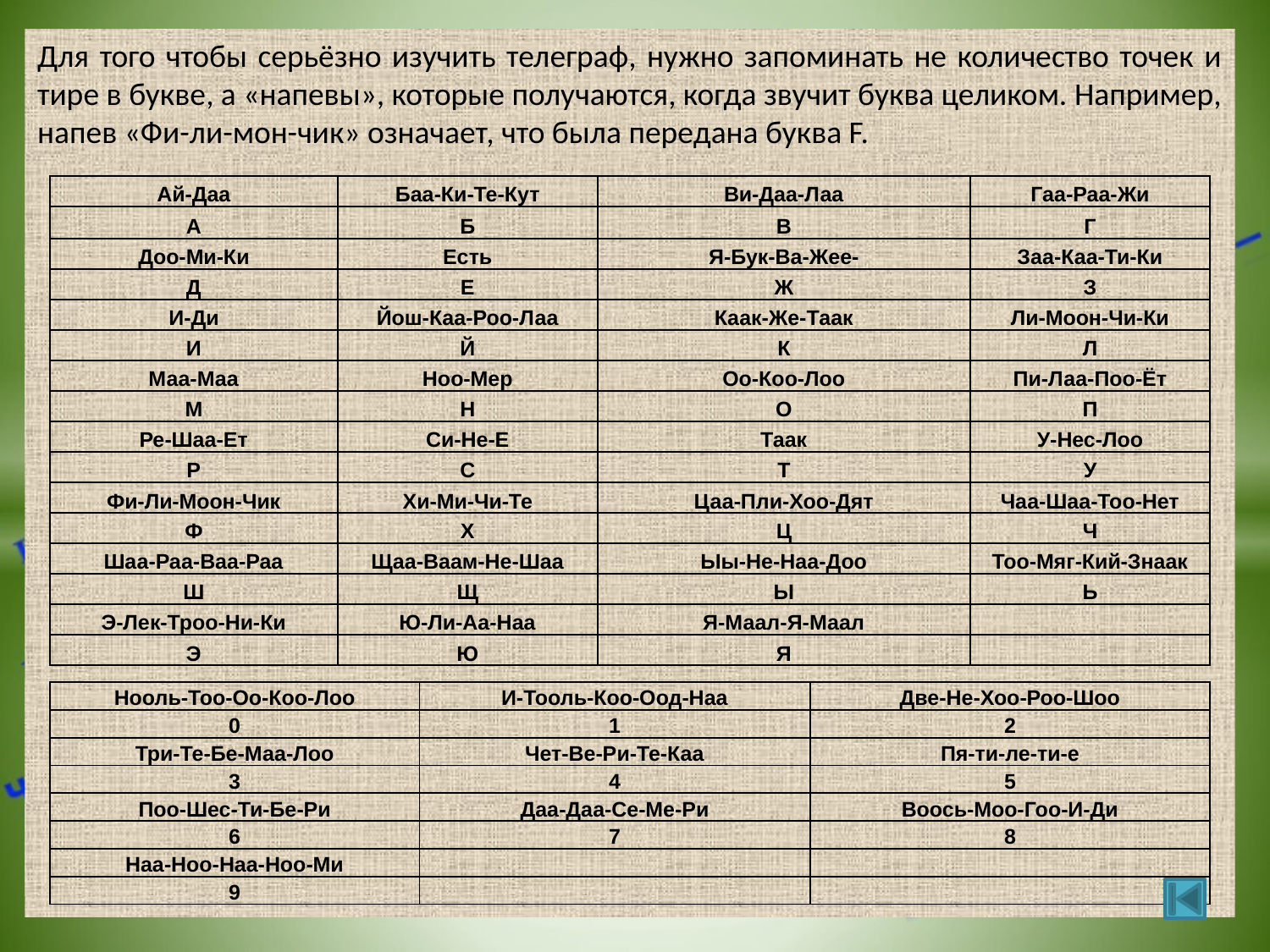

Для того чтобы серьёзно изучить телеграф, нужно запоминать не количество точек и тире в букве, а «напевы», которые получаются, когда звучит буква целиком. Например, напев «Фи-ли-мон-чик» означает, что была передана буква F.

| Ай-Даа | Баа-Ки-Те-Кут | Ви-Даа-Лаа | Гаа-Раа-Жи |
| --- | --- | --- | --- |
| А | Б | В | Г |
| Дoo-Ми-Ки | Есть | Я-Бук-Ва-Жее- | Заа-Каа-Ти-Ки |
| Д | Е | Ж | З |
| И-Ди | Йош-Каа-Роо-Лаа | Каак-Же-Таак | Ли-Моон-Чи-Ки |
| И | Й | К | Л |
| Маа-Маа | Ноо-Мер | Оо-Коо-Лоо | Пи-Лаа-Поо-Ёт |
| М | Н | О | П |
| Ре-Шаа-Ет | Си-Не-Е | Таак | У-Нес-Лоо |
| Р | С | Т | У |
| Фи-Ли-Моон-Чик | Хи-Ми-Чи-Те | Цаа-Пли-Хоо-Дят | Чаа-Шаа-Тоо-Нет |
| Ф | Х | Ц | Ч |
| Шаа-Раа-Ваа-Раа | Щаа-Ваам-Не-Шаа | Ыы-Не-Наа-Доо | Тоо-Мяг-Кий-Знаак |
| Ш | Щ | Ы | Ь |
| Э-Лек-Троо-Ни-Ки | Ю-Ли-Аа-Наа | Я-Маал-Я-Маал |  |
| Э | Ю | Я |  |
| Нооль-Тоо-Оо-Коо-Лоо | И-Тооль-Коо-Оод-Наа | Две-Не-Хоо-Роо-Шоо |
| --- | --- | --- |
| 0 | 1 | 2 |
| Три-Те-Бе-Маа-Лоо | Чет-Ве-Ри-Те-Каа | Пя-ти-ле-ти-е |
| 3 | 4 | 5 |
| Поо-Шес-Ти-Бе-Ри | Даа-Даа-Се-Ме-Ри | Воось-Моо-Гоо-И-Ди |
| 6 | 7 | 8 |
| Наа-Ноо-Наа-Ноо-Ми |  |  |
| 9 |  |  |